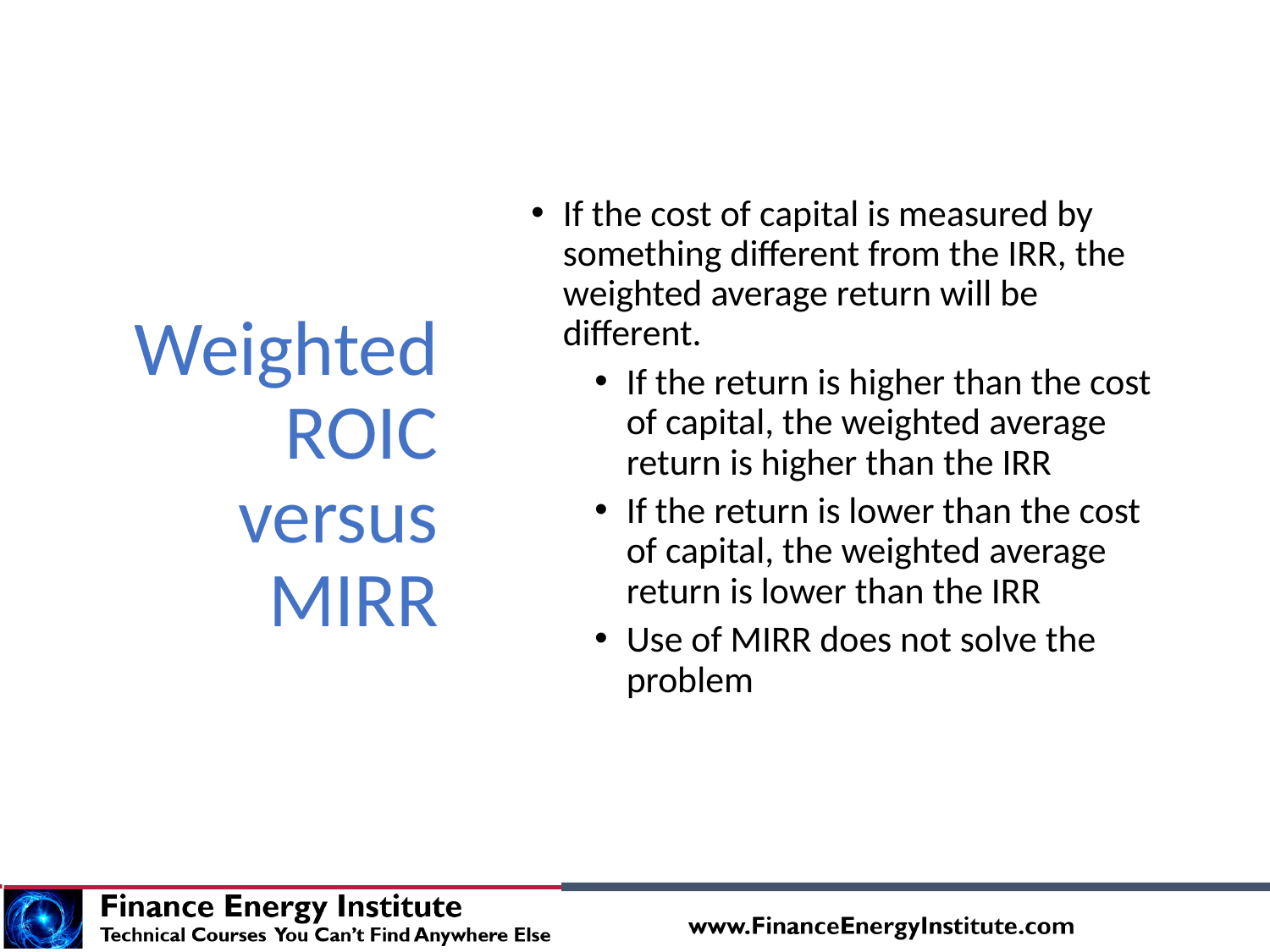

# Weighted ROIC versus MIRR
If the cost of capital is measured by something different from the IRR, the weighted average return will be different.
If the return is higher than the cost of capital, the weighted average return is higher than the IRR
If the return is lower than the cost of capital, the weighted average return is lower than the IRR
Use of MIRR does not solve the problem